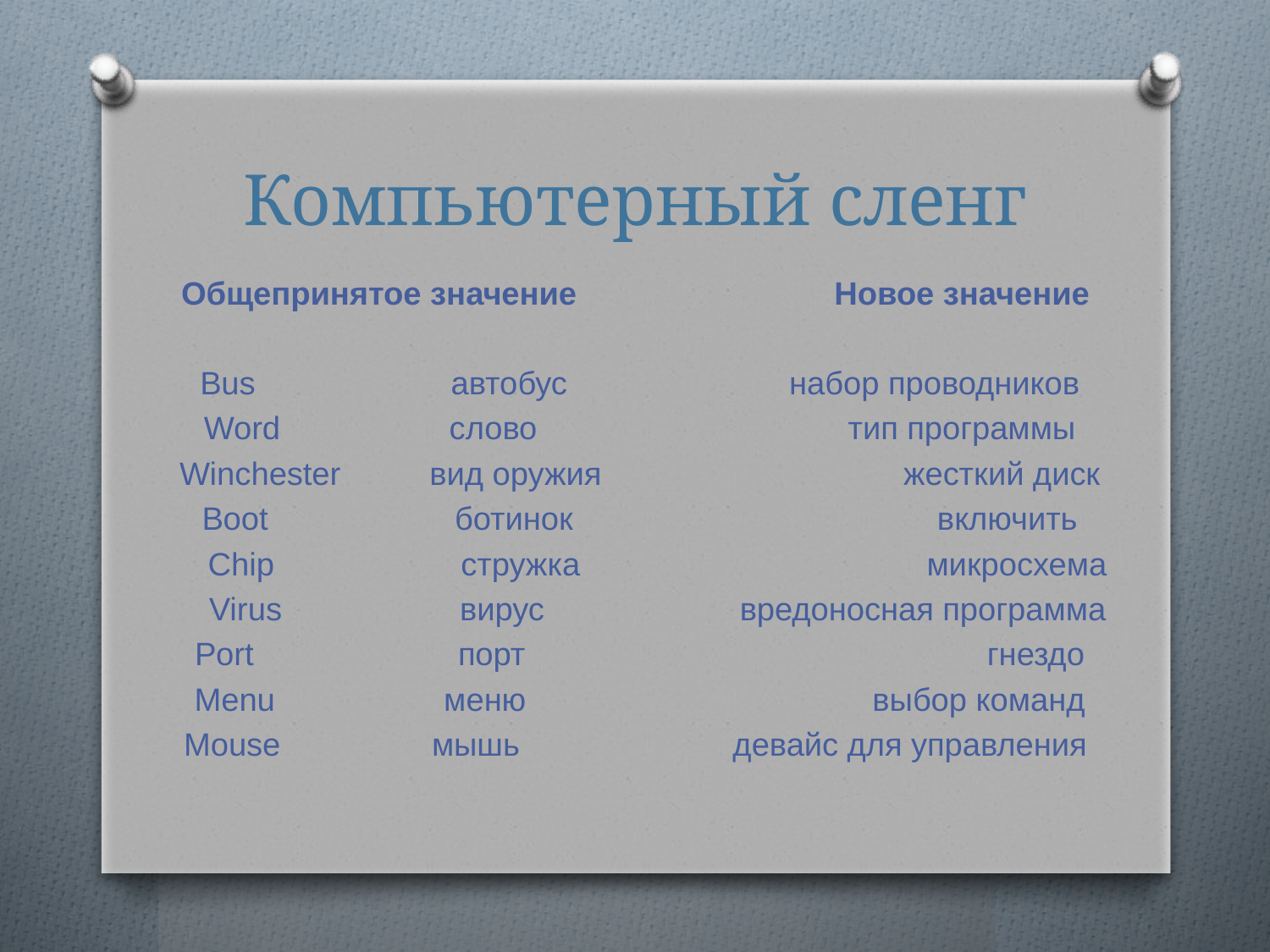

# Компьютерный сленг
Общепринятое значение                             Новое значение

Bus                      автобус                         набор проводников
Word                   слово                                   тип программы
Winchester          вид оружия                                  жесткий диск
Boot                     ботинок                                         включить
    Chip                     стружка                                       микросхема
    Virus                    вирус                      вредоносная программа
Port                       порт                                                    гнездо
Menu                   меню                                       выбор команд
Mouse                 мышь                        девайс для управления